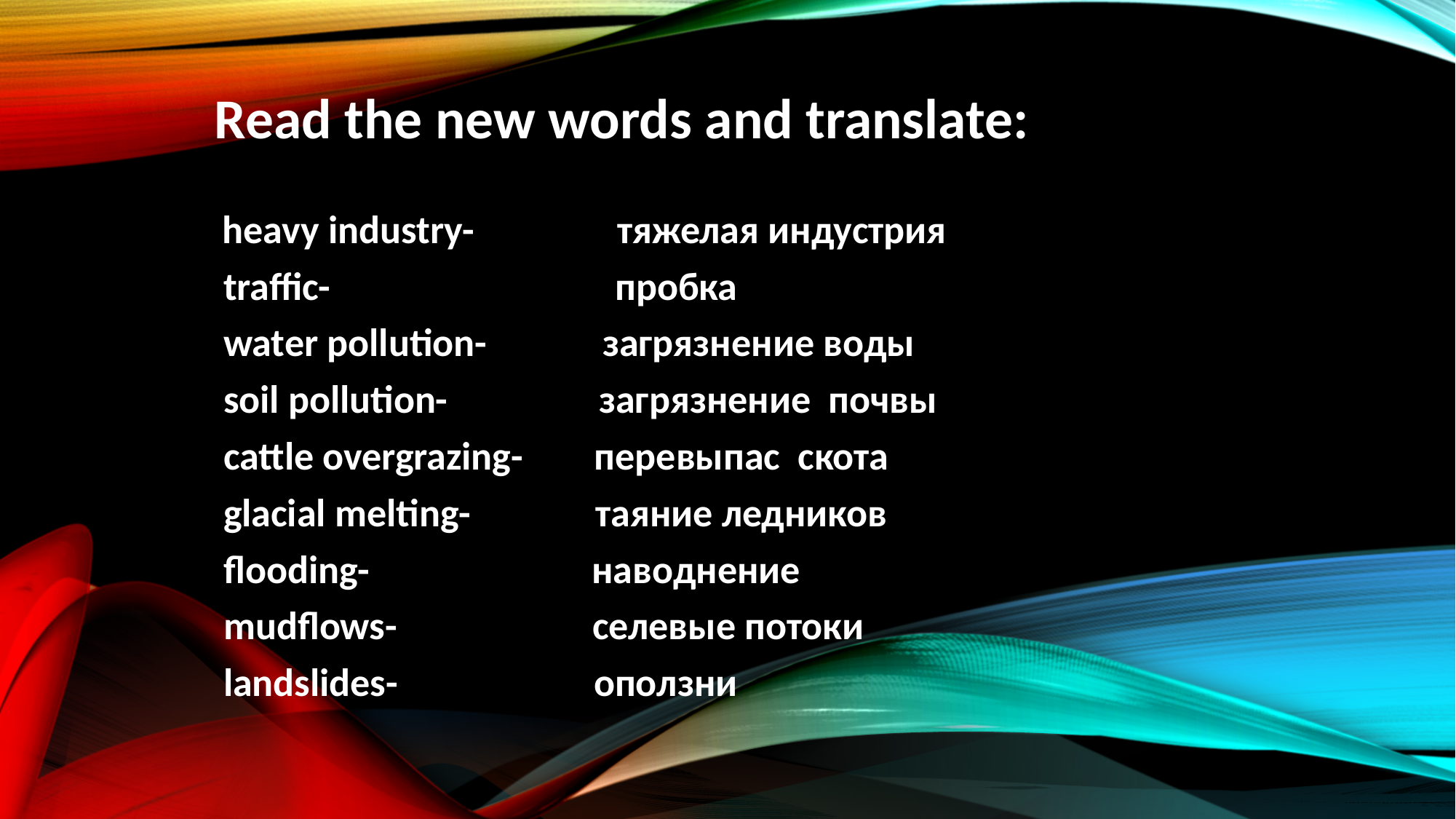

Read the new words and translate:

 heavy industry-                тяжелая индустрия
 traffic-                                пробка
 water pollution-             загрязнение воды
 soil pollution-                 загрязнение  почвы
 cattle overgrazing-        перевыпас  скота
 glacial melting-              таяние ледников
 flooding-                         наводнение
 mudflows-                      селевые потоки
 landslides-                      оползни

#